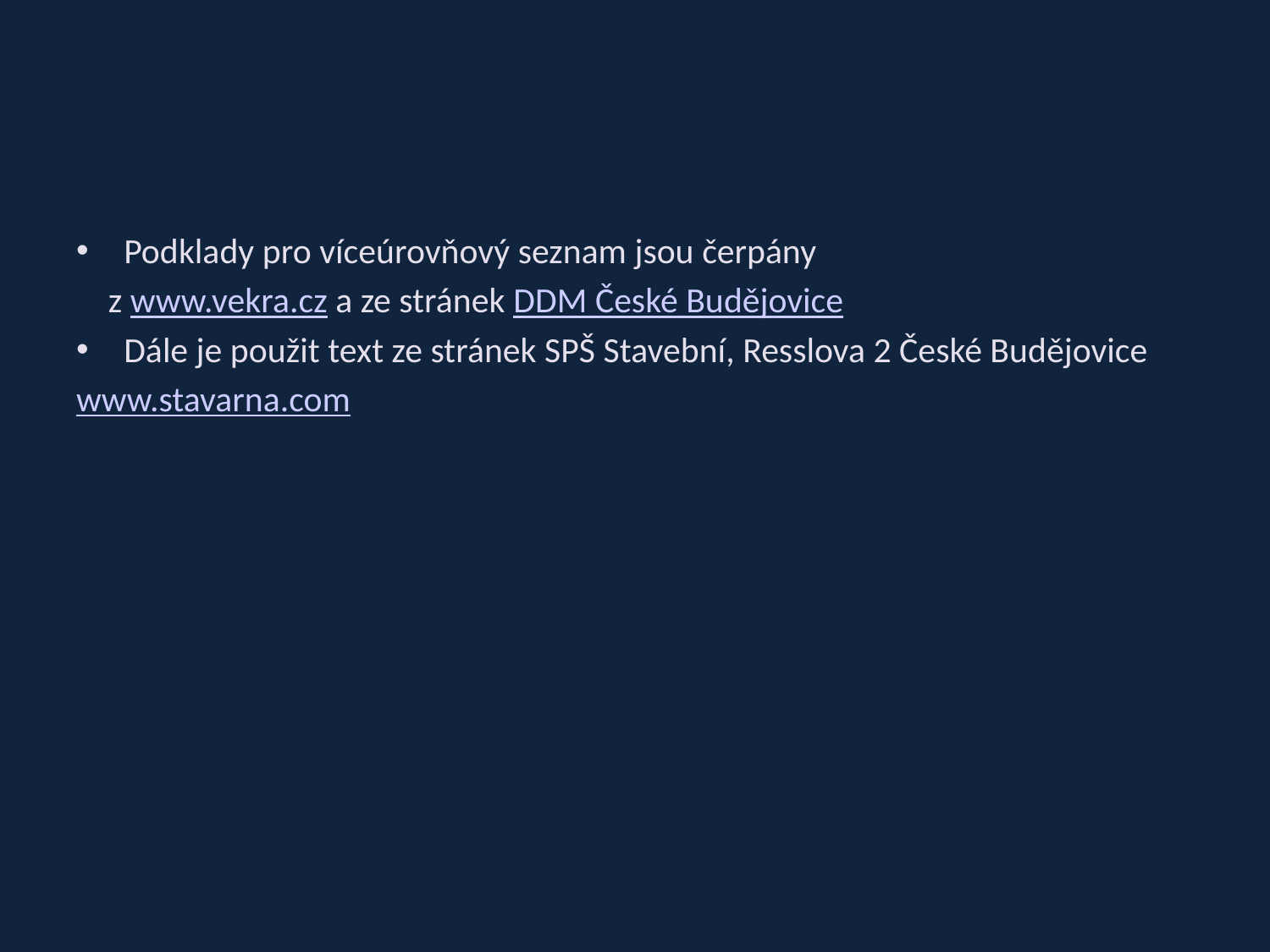

#
Podklady pro víceúrovňový seznam jsou čerpány
    z www.vekra.cz a ze stránek DDM České Budějovice
Dále je použit text ze stránek SPŠ Stavební, Resslova 2 České Budějovice
www.stavarna.com